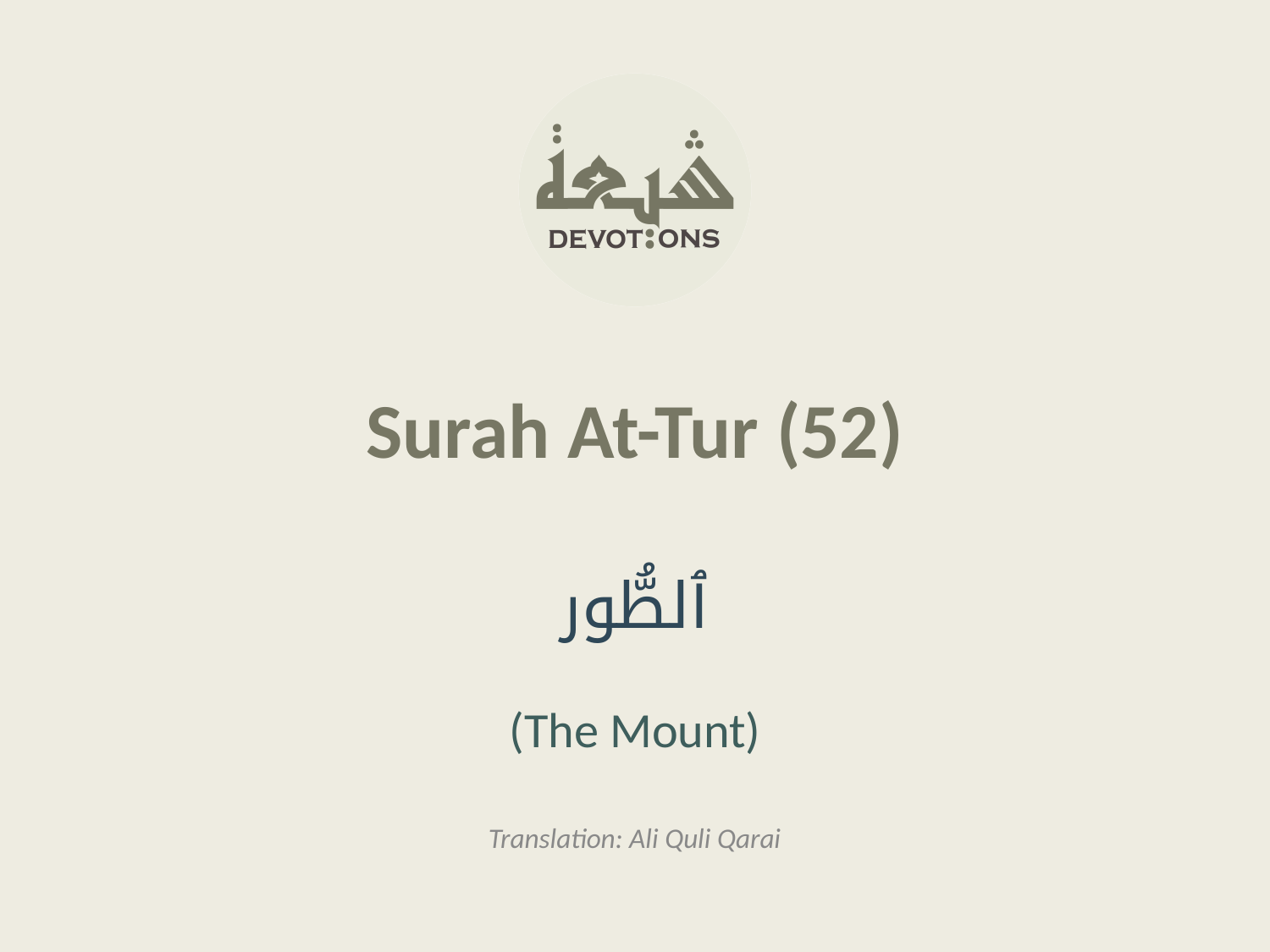

Surah At-Tur (52)
ٱلطُّور
(The Mount)
Translation: Ali Quli Qarai